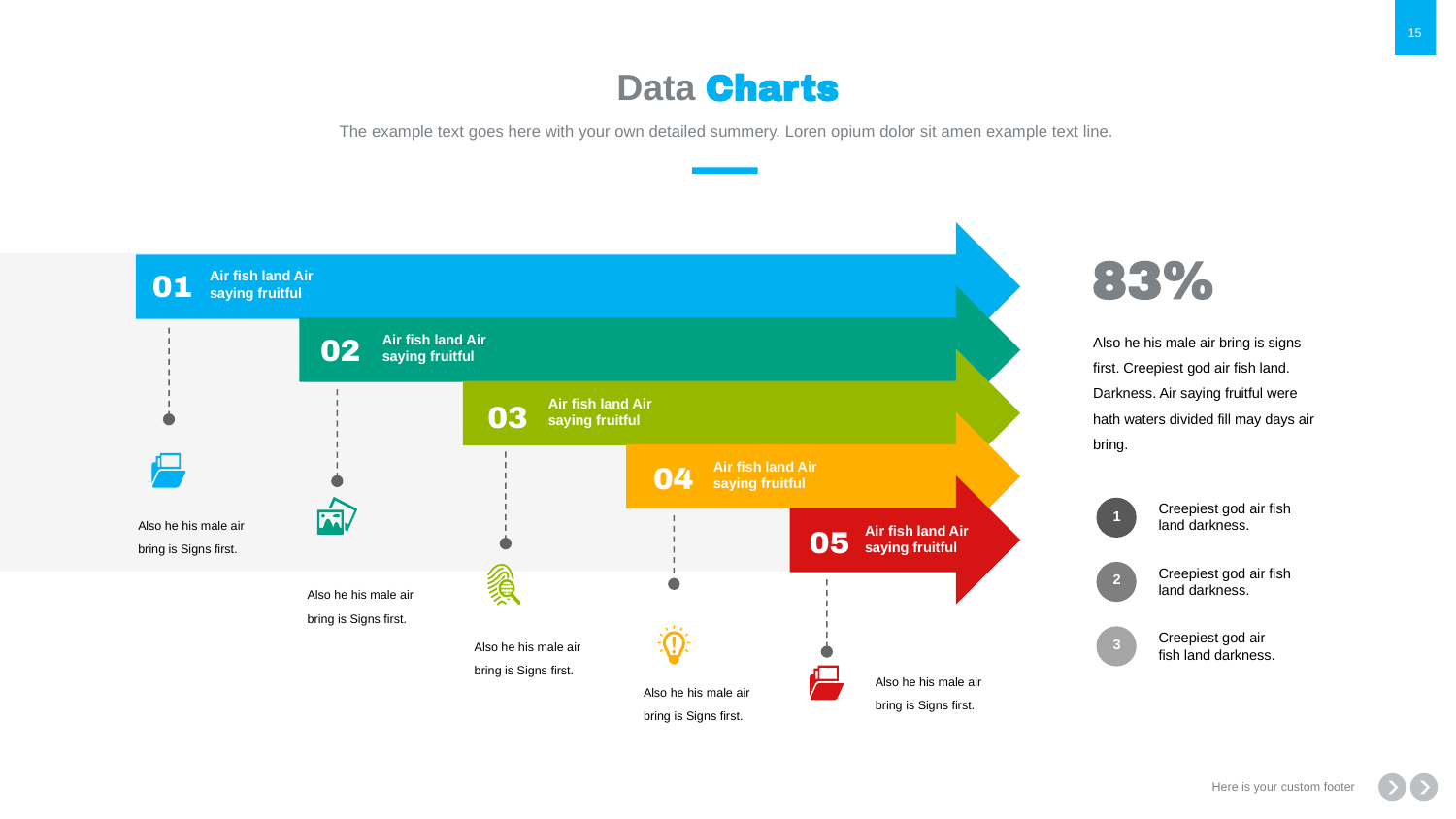

# Data Charts
The example text goes here with your own detailed summery. Loren opium dolor sit amen example text line.

83%

Air fish land Air saying fruitful
01
Also he his male air bring is signs first. Creepiest god air fish land. Darkness. Air saying fruitful were hath waters divided fill may days air bring.
Air fish land Air saying fruitful
02
Air fish land Air saying fruitful
03
Air fish land Air saying fruitful

04
Creepiest god air fish land darkness.

1
Also he his male air bring is Signs first.
Air fish land Air saying fruitful
05
Creepiest god air fish land darkness.

2
Also he his male air bring is Signs first.
Creepiest god air fish land darkness.

Also he his male air bring is Signs first.

3
Also he his male air bring is Signs first.

Also he his male air bring is Signs first.
Here is your custom footer